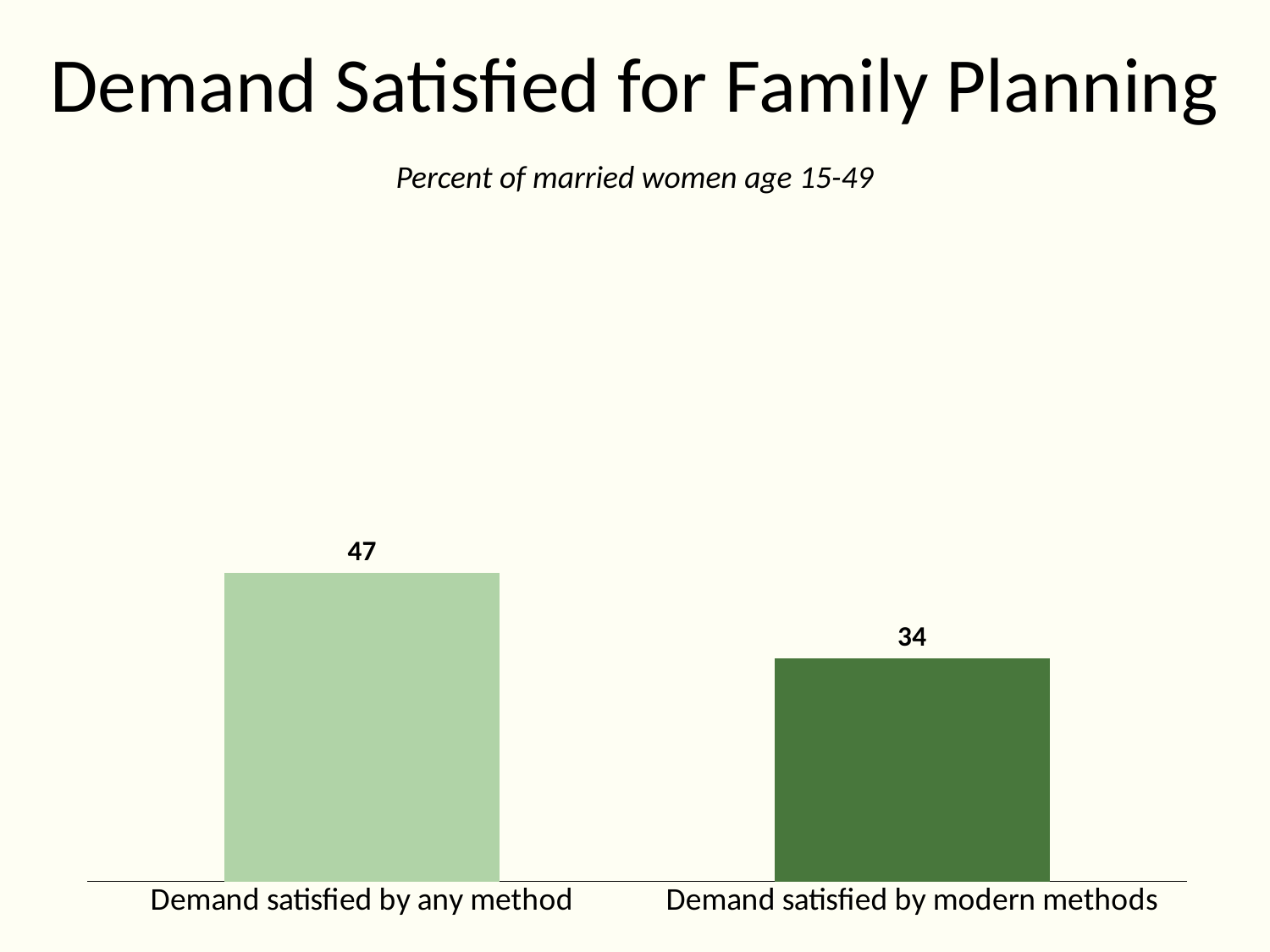

# Demand Satisfied for Family Planning
Percent of married women age 15-49

### Chart

| Category | Series 1 |
|---|---|
| Demand satisfied by any method | 47.0 |
| Demand satisfied by modern methods | 34.0 |